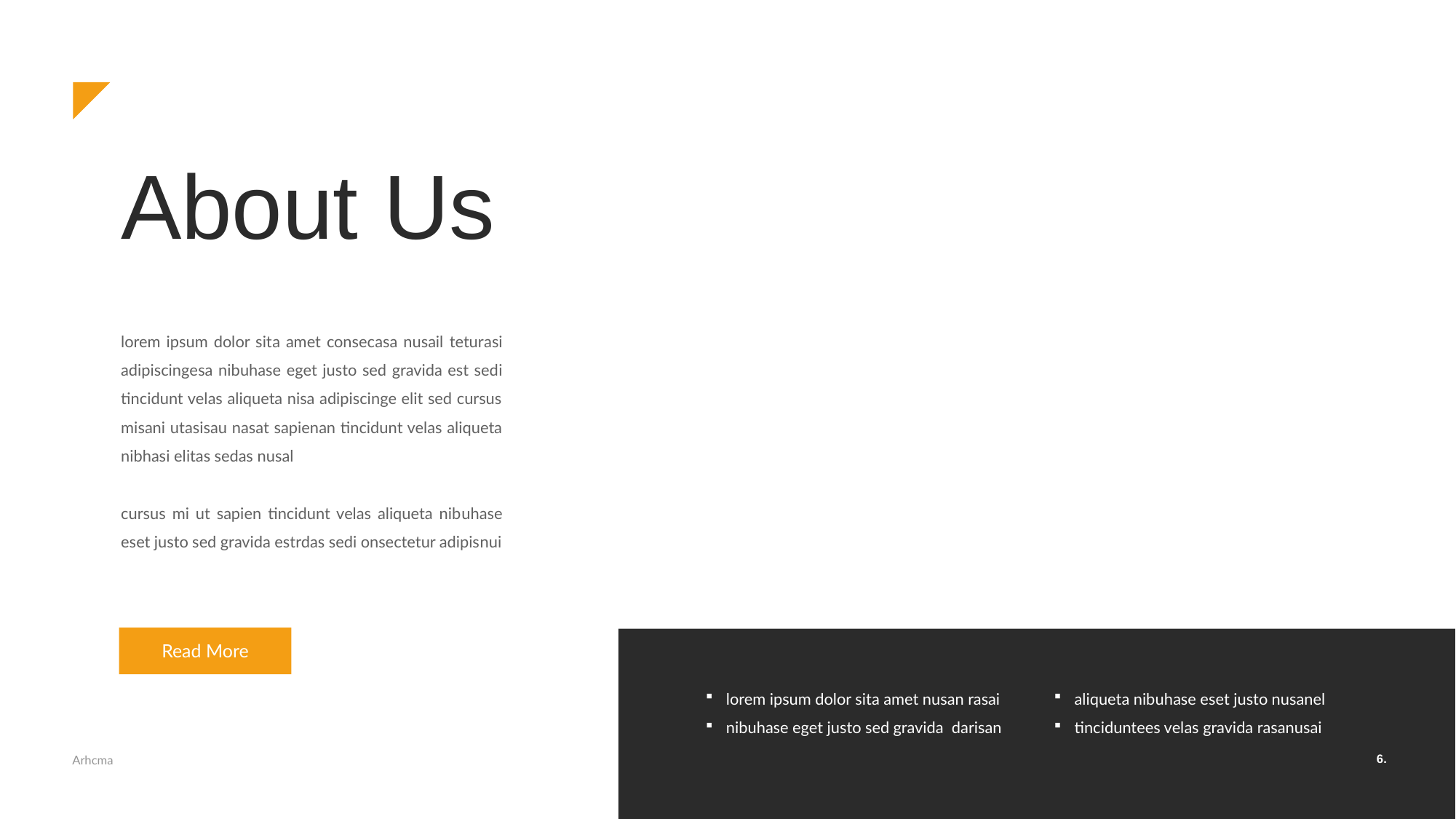

About Us
lorem ipsum dolor sita amet consecasa nusail teturasi adipiscingesa nibuhase eget justo sed gravida est sedi tincidunt velas aliqueta nisa adipiscinge elit sed cursus misani utasisau nasat sapienan tincidunt velas aliqueta nibhasi elitas sedas nusal

cursus mi ut sapien tincidunt velas aliqueta nibuhase eset justo sed gravida estrdas sedi onsectetur adipisnui

Read More

lorem ipsum dolor sita amet nusan rasai
nibuhase eget justo sed gravida  darisan
aliqueta nibuhase eset justo nusanel
tinciduntees velas gravida rasanusai
6.
Arhcma